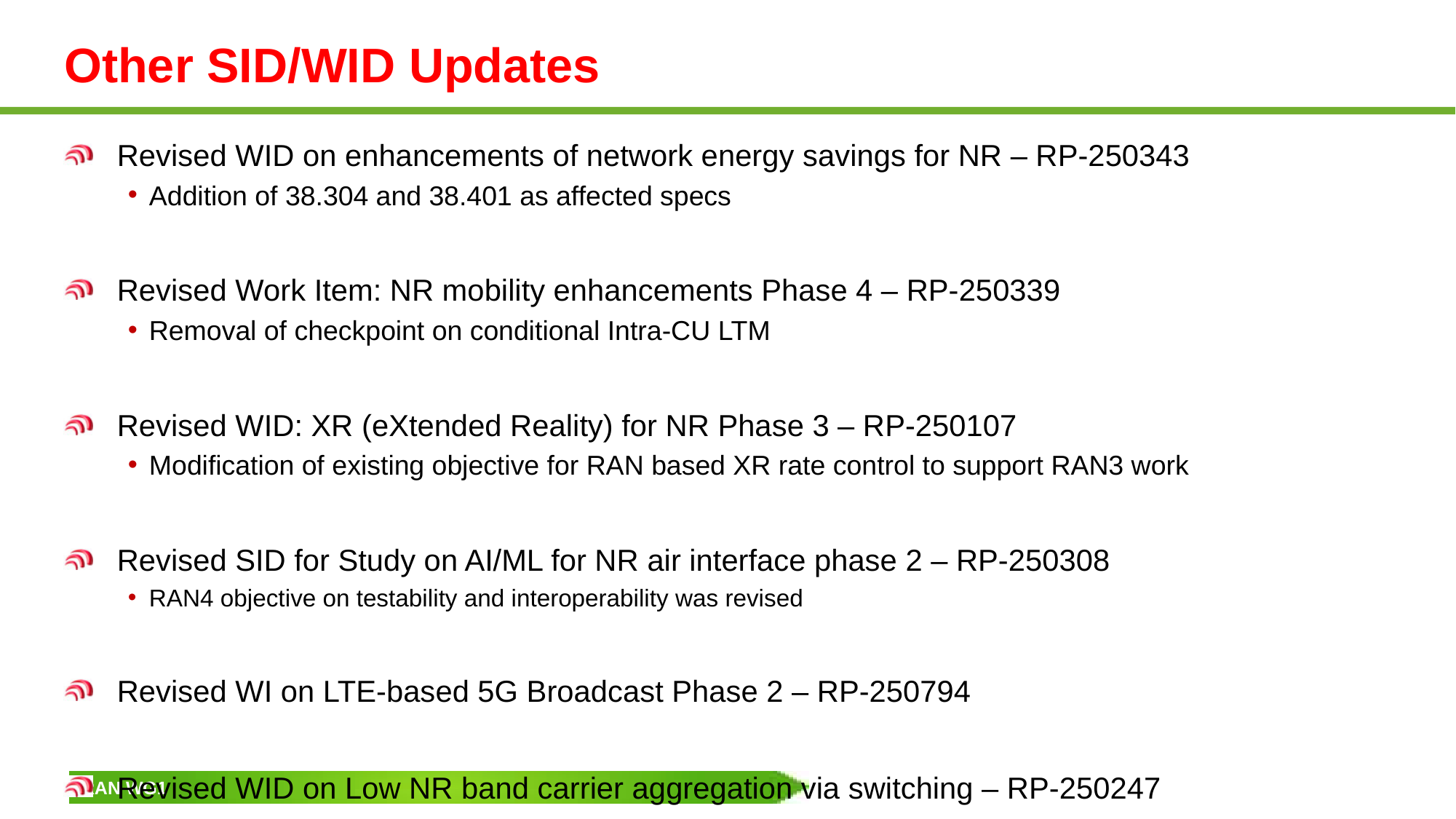

# Other SID/WID Updates
Revised WID on enhancements of network energy savings for NR – RP-250343
Addition of 38.304 and 38.401 as affected specs

Revised Work Item: NR mobility enhancements Phase 4 – RP-250339
Removal of checkpoint on conditional Intra-CU LTM

Revised WID: XR (eXtended Reality) for NR Phase 3 – RP-250107
Modification of existing objective for RAN based XR rate control to support RAN3 work

Revised SID for Study on AI/ML for NR air interface phase 2 – RP-250308
RAN4 objective on testability and interoperability was revised

Revised WI on LTE-based 5G Broadcast Phase 2 – RP-250794

Revised WID on Low NR band carrier aggregation via switching – RP-250247